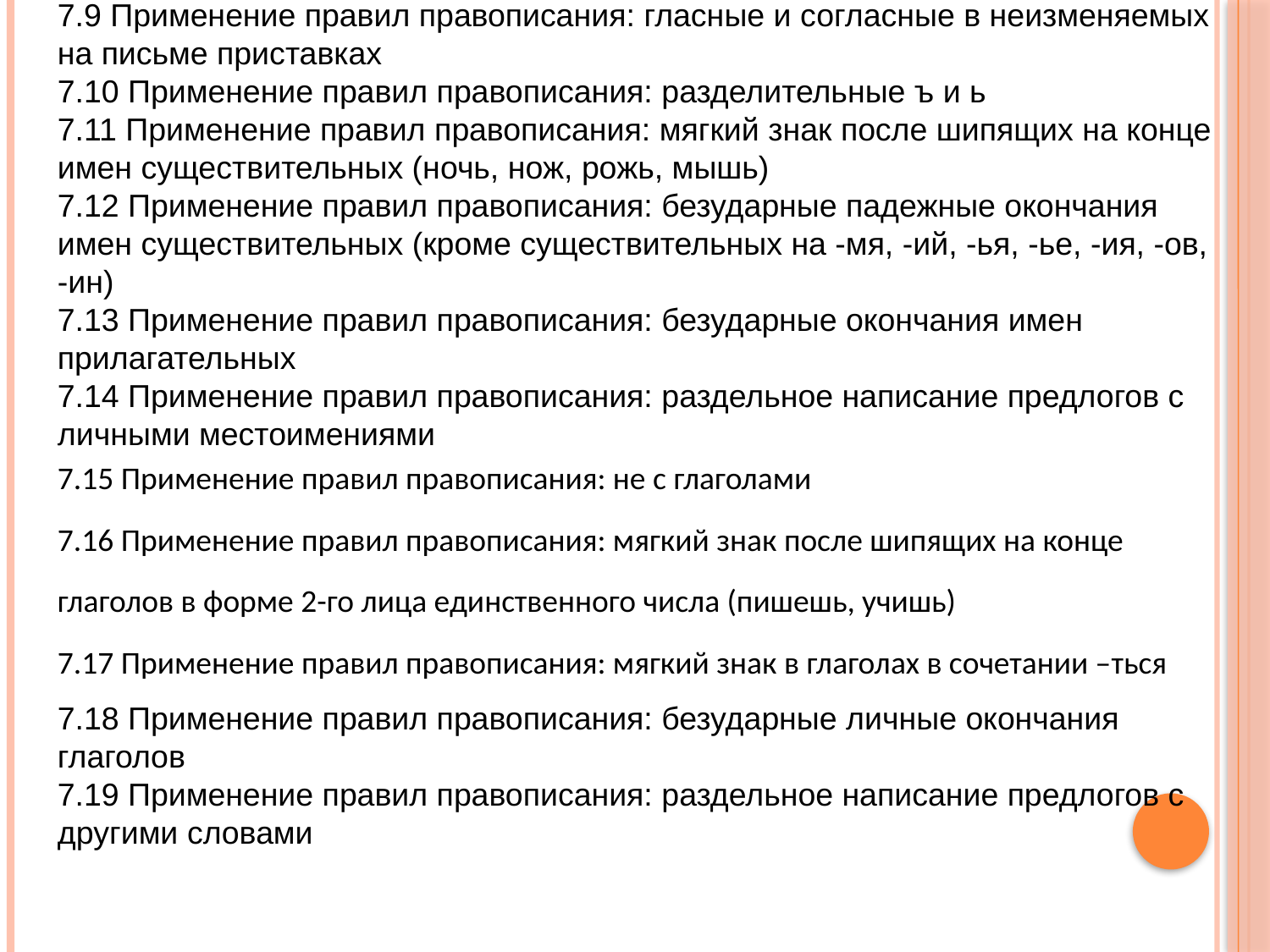

7.9 Применение правил правописания: гласные и согласные в неизменяемых на письме приставках
7.10 Применение правил правописания: разделительные ъ и ь
7.11 Применение правил правописания: мягкий знак после шипящих на конце имен существительных (ночь, нож, рожь, мышь)
7.12 Применение правил правописания: безударные падежные окончания имен существительных (кроме существительных на -мя, -ий, -ья, -ье, -ия, -ов, -ин)
7.13 Применение правил правописания: безударные окончания имен прилагательных
7.14 Применение правил правописания: раздельное написание предлогов с личными местоимениями
7.15 Применение правил правописания: не с глаголами
7.16 Применение правил правописания: мягкий знак после шипящих на конце
глаголов в форме 2-го лица единственного числа (пишешь, учишь)
7.17 Применение правил правописания: мягкий знак в глаголах в сочетании –ться
7.18 Применение правил правописания: безударные личные окончания глаголов
7.19 Применение правил правописания: раздельное написание предлогов с другими словами